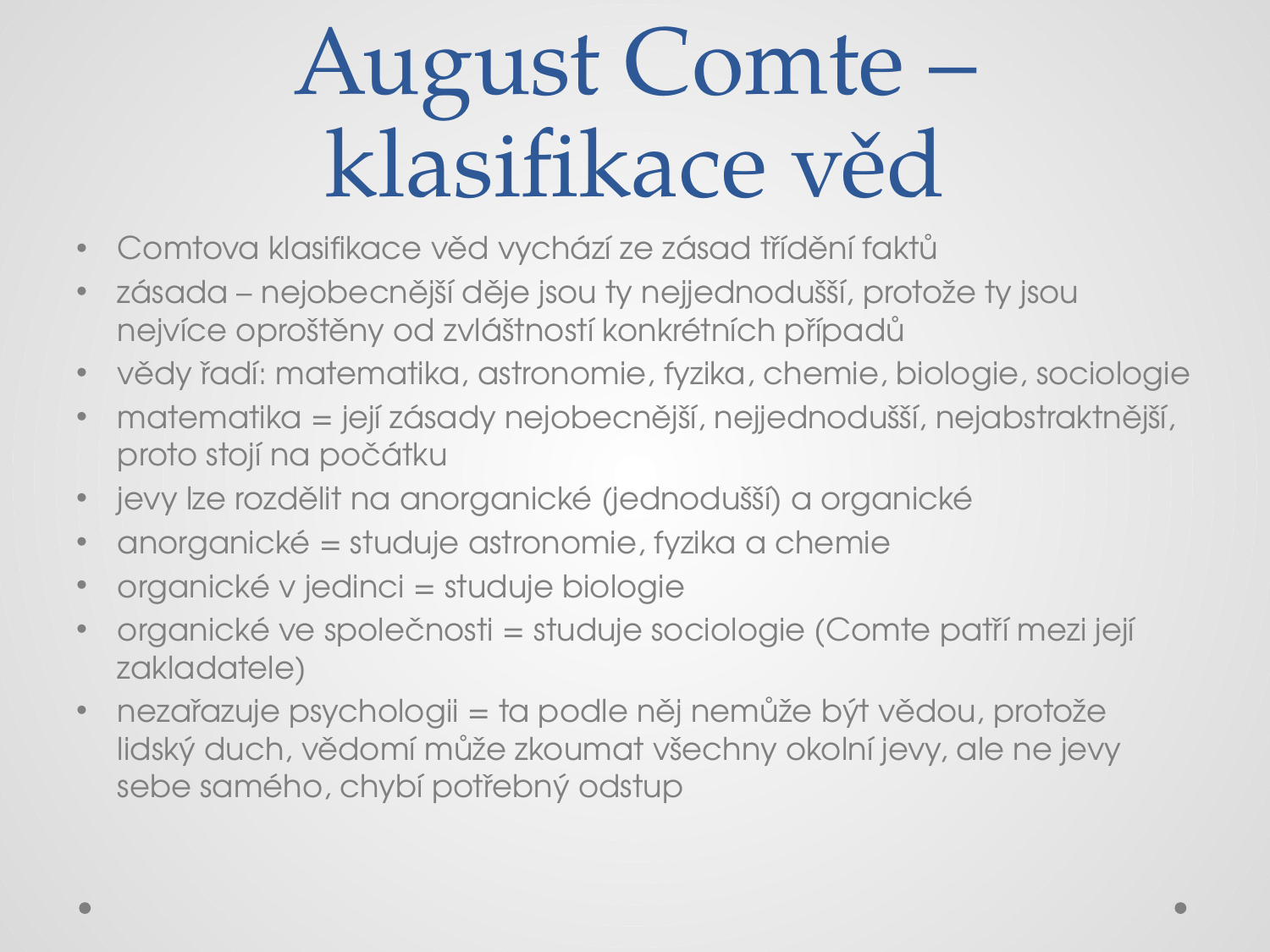

# August Comte – klasifikace věd
Comtova klasifikace věd vychází ze zásad třídění faktů
zásada – nejobecnější děje jsou ty nejjednodušší, protože ty jsou nejvíce oproštěny od zvláštností konkrétních případů
vědy řadí: matematika, astronomie, fyzika, chemie, biologie, sociologie
matematika = její zásady nejobecnější, nejjednodušší, nejabstraktnější, proto stojí na počátku
jevy lze rozdělit na anorganické (jednodušší) a organické
anorganické = studuje astronomie, fyzika a chemie
organické v jedinci = studuje biologie
organické ve společnosti = studuje sociologie (Comte patří mezi její zakladatele)
nezařazuje psychologii = ta podle něj nemůže být vědou, protože lidský duch, vědomí může zkoumat všechny okolní jevy, ale ne jevy sebe samého, chybí potřebný odstup